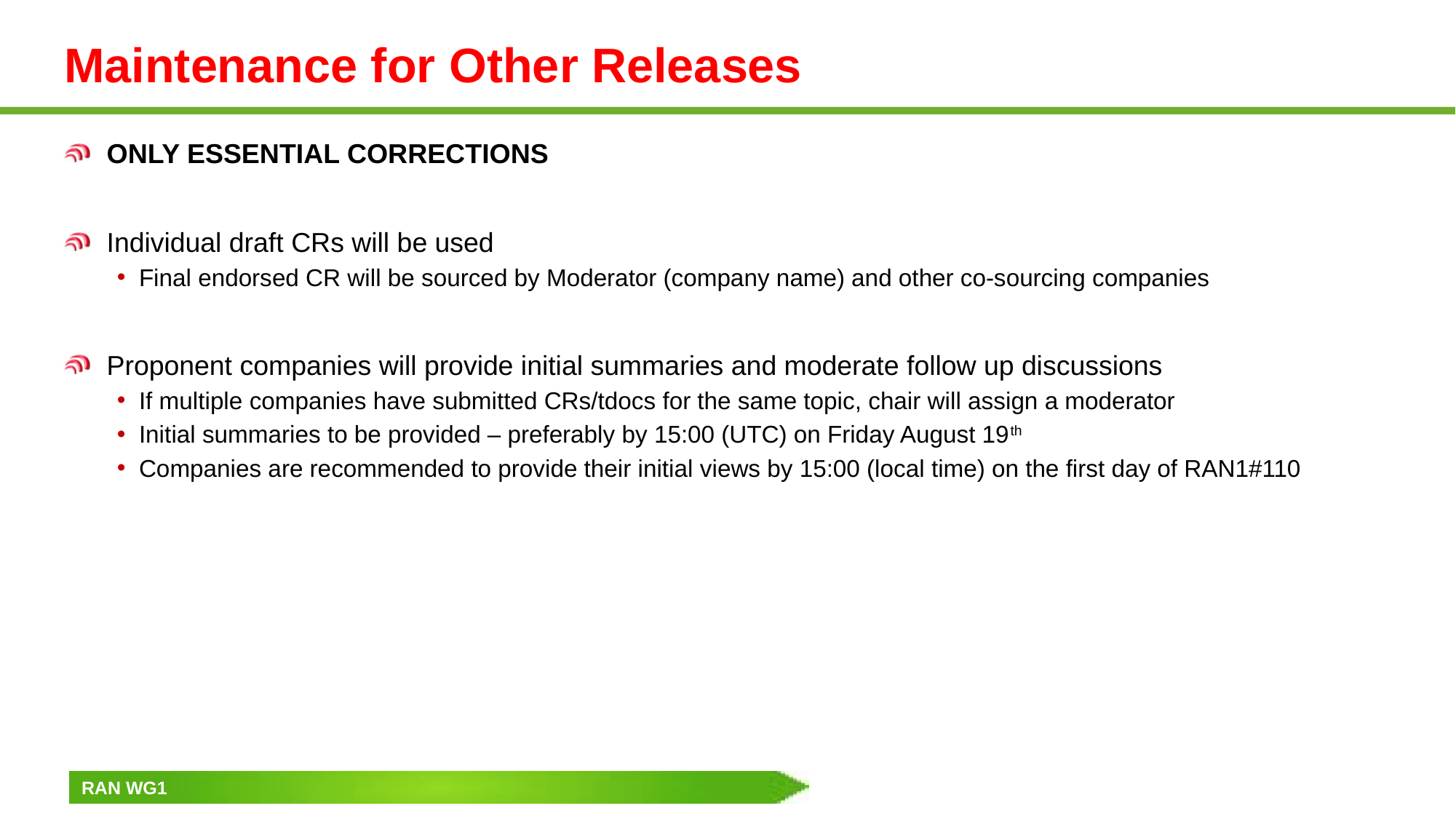

# Maintenance for Other Releases
ONLY ESSENTIAL CORRECTIONS

Individual draft CRs will be used
Final endorsed CR will be sourced by Moderator (company name) and other co-sourcing companies

Proponent companies will provide initial summaries and moderate follow up discussions
If multiple companies have submitted CRs/tdocs for the same topic, chair will assign a moderator
Initial summaries to be provided – preferably by 15:00 (UTC) on Friday August 19th
Companies are recommended to provide their initial views by 15:00 (local time) on the first day of RAN1#110